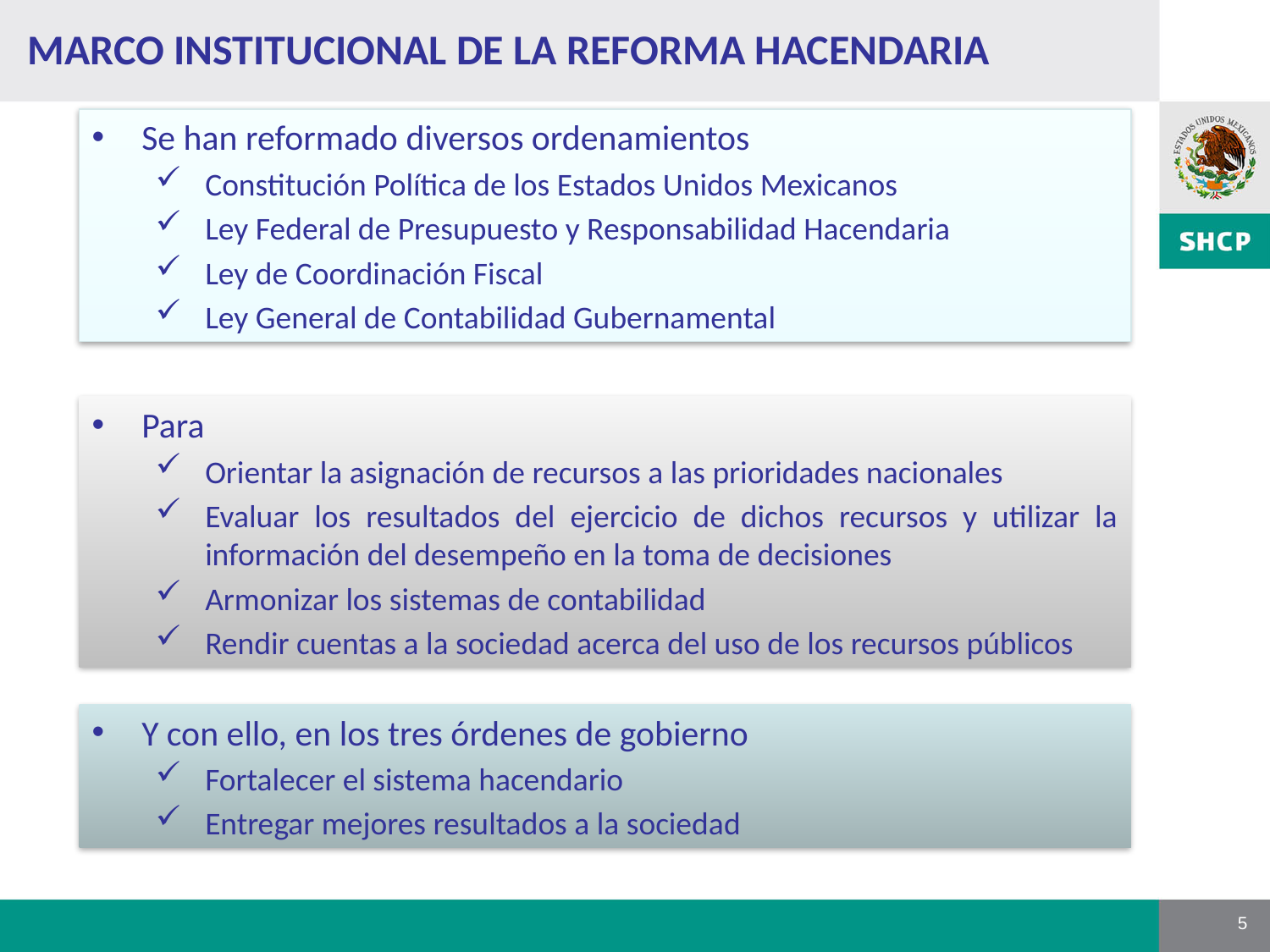

Marco institucional de la Reforma Hacendaria
Se han reformado diversos ordenamientos
Constitución Política de los Estados Unidos Mexicanos
Ley Federal de Presupuesto y Responsabilidad Hacendaria
Ley de Coordinación Fiscal
Ley General de Contabilidad Gubernamental
Para
Orientar la asignación de recursos a las prioridades nacionales
Evaluar los resultados del ejercicio de dichos recursos y utilizar la información del desempeño en la toma de decisiones
Armonizar los sistemas de contabilidad
Rendir cuentas a la sociedad acerca del uso de los recursos públicos
Y con ello, en los tres órdenes de gobierno
Fortalecer el sistema hacendario
Entregar mejores resultados a la sociedad